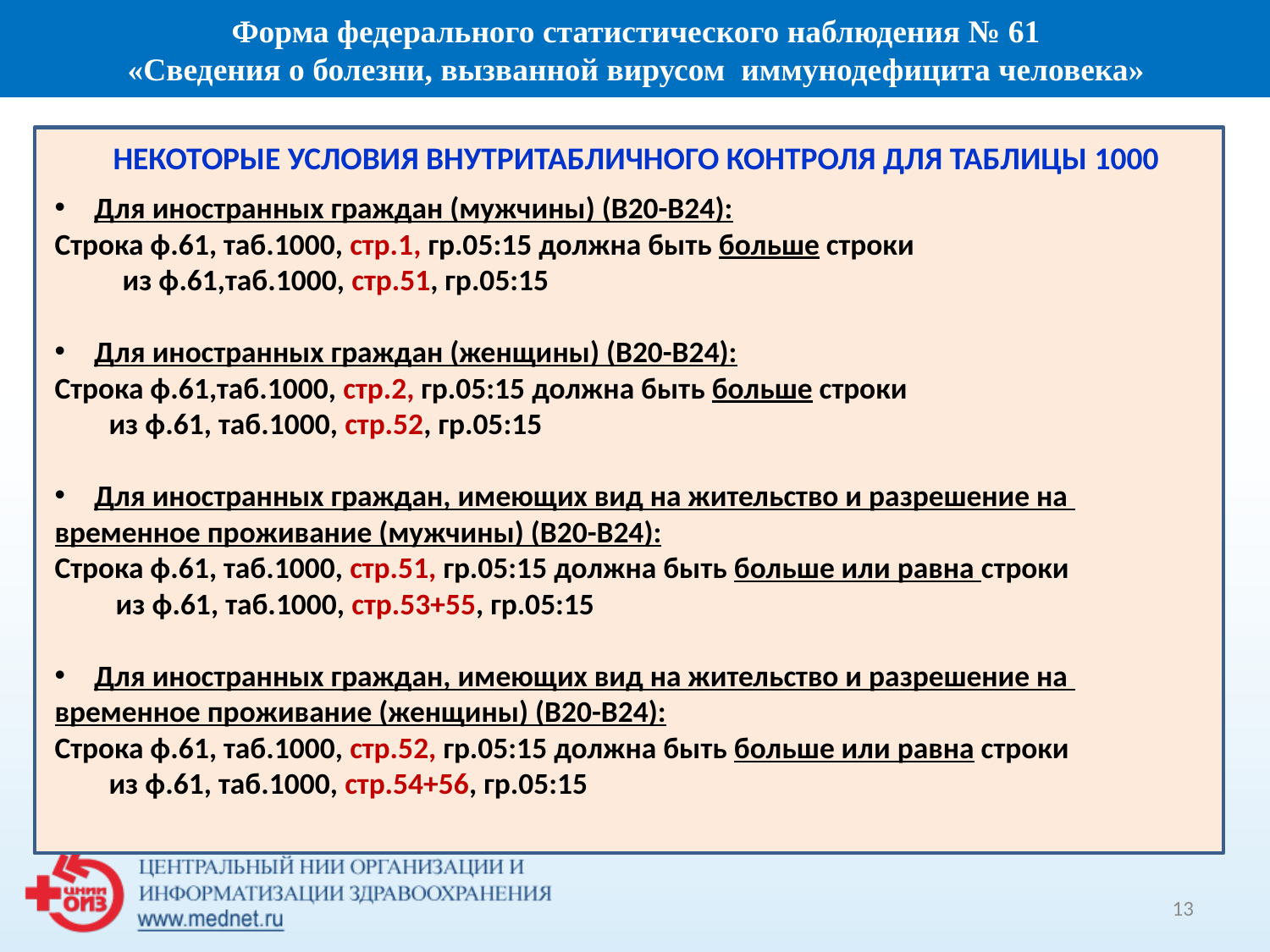

Форма федерального статистического наблюдения № 61
 «Сведения о болезни, вызванной вирусом  иммунодефицита человека»

НЕКОТОРЫЕ УСЛОВИЯ ВНУТРИТАБЛИЧНОГО КОНТРОЛЯ ДЛЯ ТАБЛИЦЫ 1000
Для иностранных граждан (мужчины) (В20-В24):
Строка ф.61, таб.1000, стр.1, гр.05:15 должна быть больше строки
          из ф.61,таб.1000, стр.51, гр.05:15

Для иностранных граждан (женщины) (В20-В24):
Строка ф.61,таб.1000, стр.2, гр.05:15 должна быть больше строки
        из ф.61, таб.1000, стр.52, гр.05:15

Для иностранных граждан, имеющих вид на жительство и разрешение на
временное проживание (мужчины) (В20-В24):
Строка ф.61, таб.1000, стр.51, гр.05:15 должна быть больше или равна строки
         из ф.61, таб.1000, стр.53+55, гр.05:15

Для иностранных граждан, имеющих вид на жительство и разрешение на
временное проживание (женщины) (В20-В24):
Строка ф.61, таб.1000, стр.52, гр.05:15 должна быть больше или равна строки
        из ф.61, таб.1000, стр.54+56, гр.05:15
13